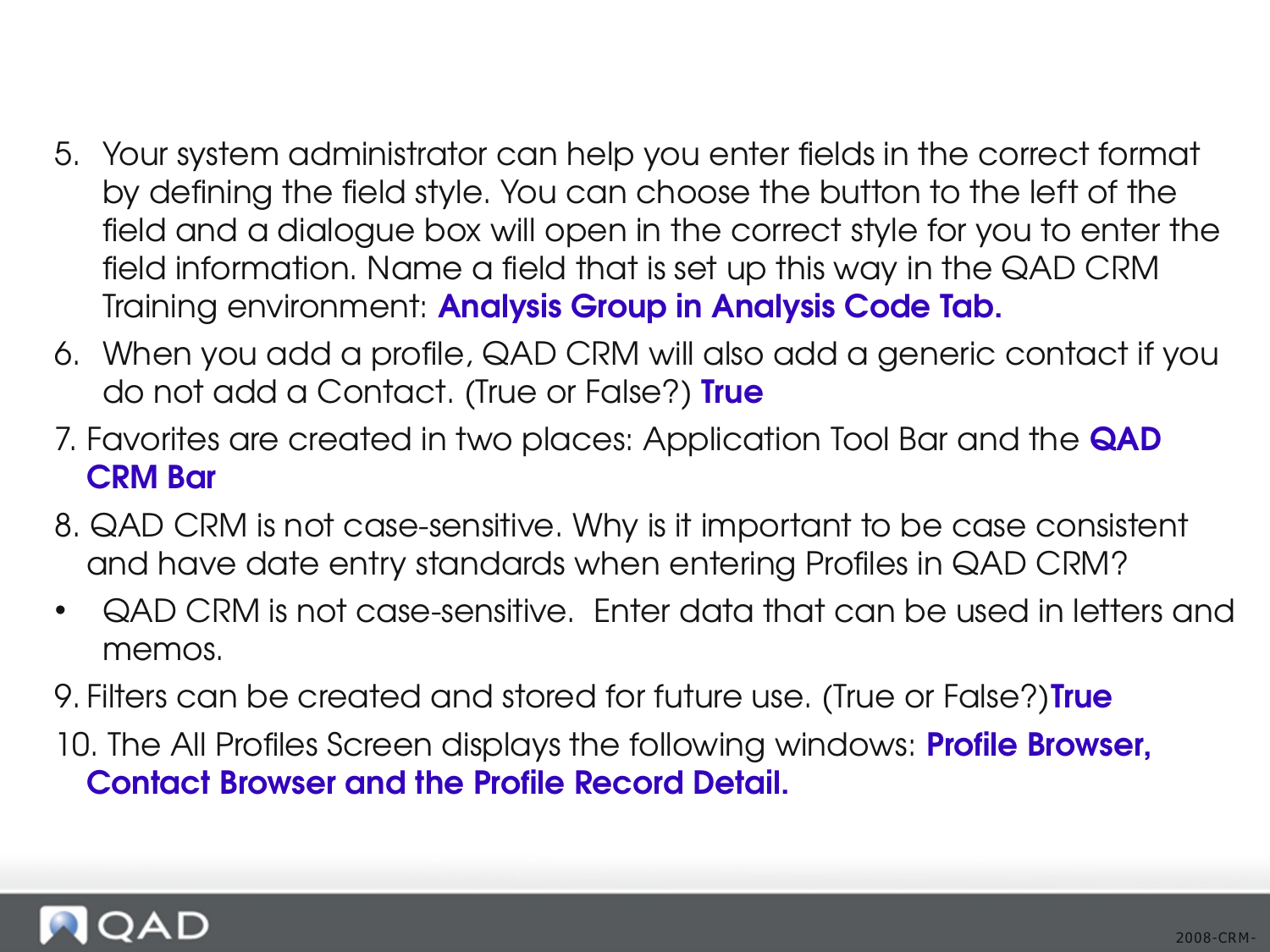

Your system administrator can help you enter fields in the correct format by defining the field style. You can choose the button to the left of the field and a dialogue box will open in the correct style for you to enter the field information. Name a field that is set up this way in the QAD CRM Training environment: Analysis Group in Analysis Code Tab.
When you add a profile, QAD CRM will also add a generic contact if you do not add a Contact. (True or False?) True
7. Favorites are created in two places: Application Tool Bar and the QAD CRM Bar
8. QAD CRM is not case-sensitive. Why is it important to be case consistent and have date entry standards when entering Profiles in QAD CRM?
QAD CRM is not case-sensitive.  Enter data that can be used in letters and memos.
9.	Filters can be created and stored for future use. (True or False?)True
10. The All Profiles Screen displays the following windows: Profile Browser, Contact Browser and the Profile Record Detail.
2008-CRM-